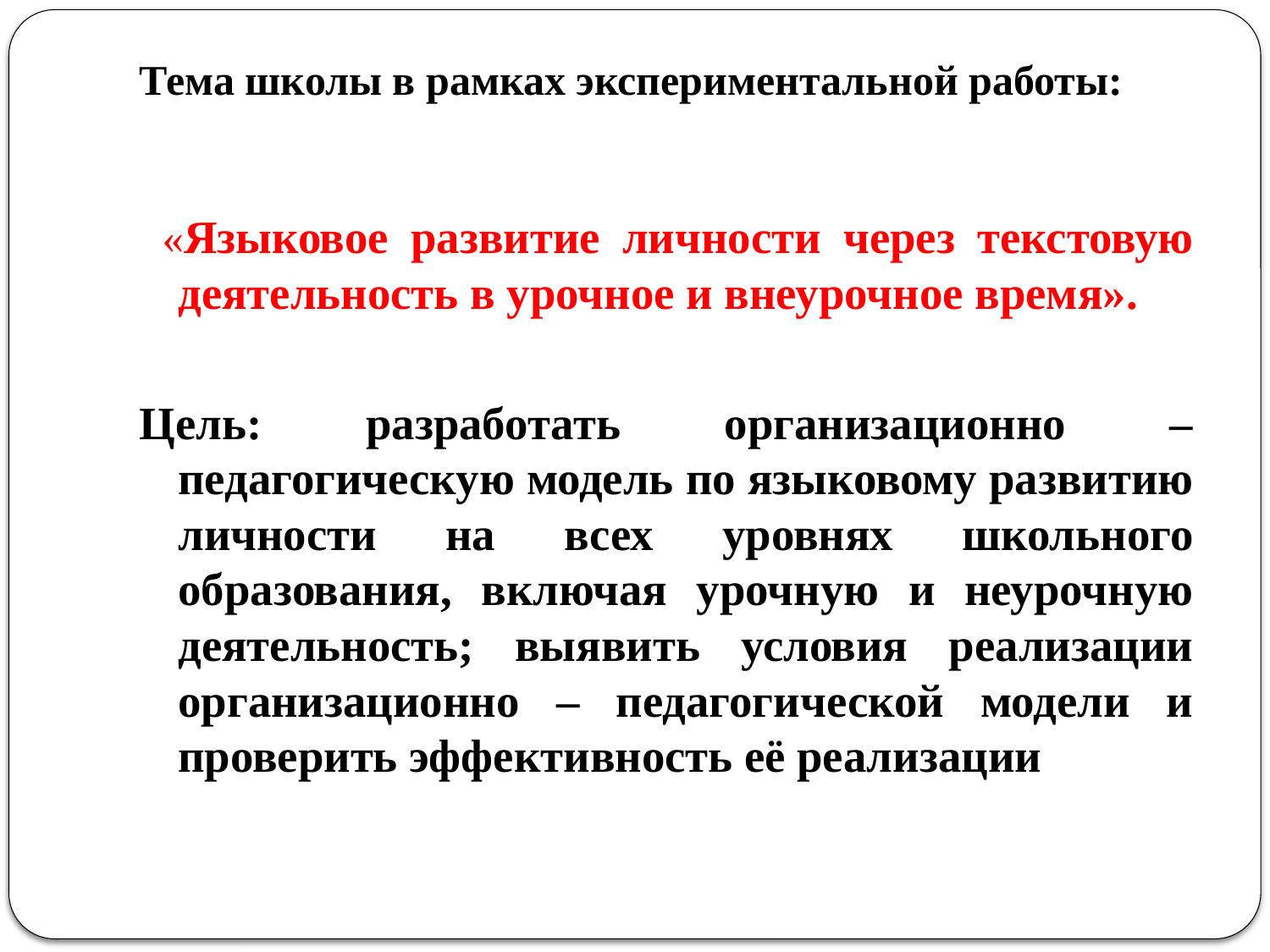

# Тема школы в рамках экспериментальной работы:
 «Языковое развитие личности через текстовую деятельность в урочное и внеурочное время».

Цель: разработать организационно – педагогическую модель по языковому развитию личности на всех уровнях школьного образования, включая урочную и неурочную деятельность; выявить условия реализации организационно – педагогической модели и проверить эффективность её реализации